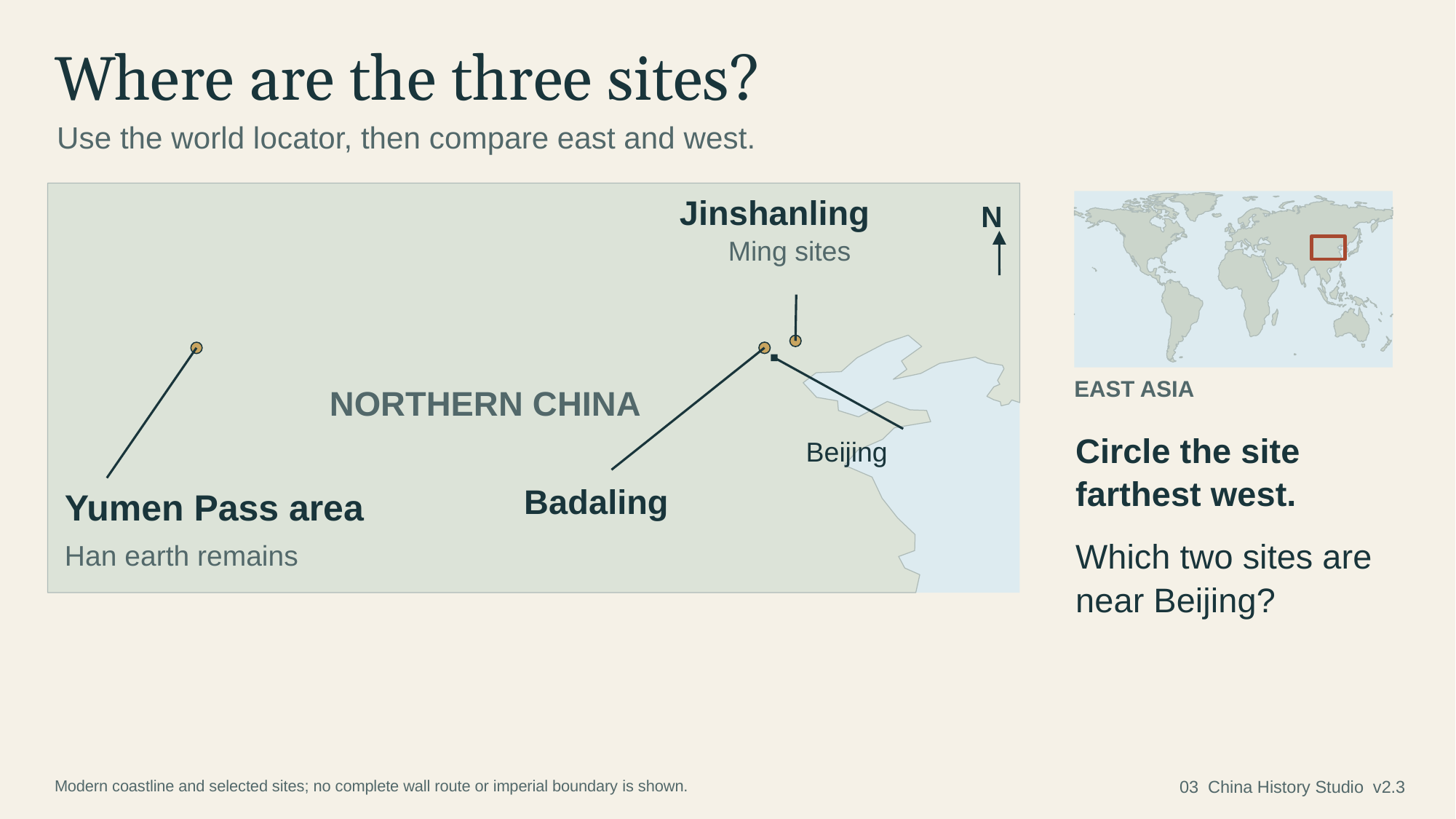

Where are the three sites?
Use the world locator, then compare east and west.

Jinshanling

N

Ming sites

EAST ASIA
NORTHERN CHINA
Circle the site farthest west.
Beijing
Badaling
Yumen Pass area
Which two sites are near Beijing?
Han earth remains
Modern coastline and selected sites; no complete wall route or imperial boundary is shown.
03  China History Studio  v2.3